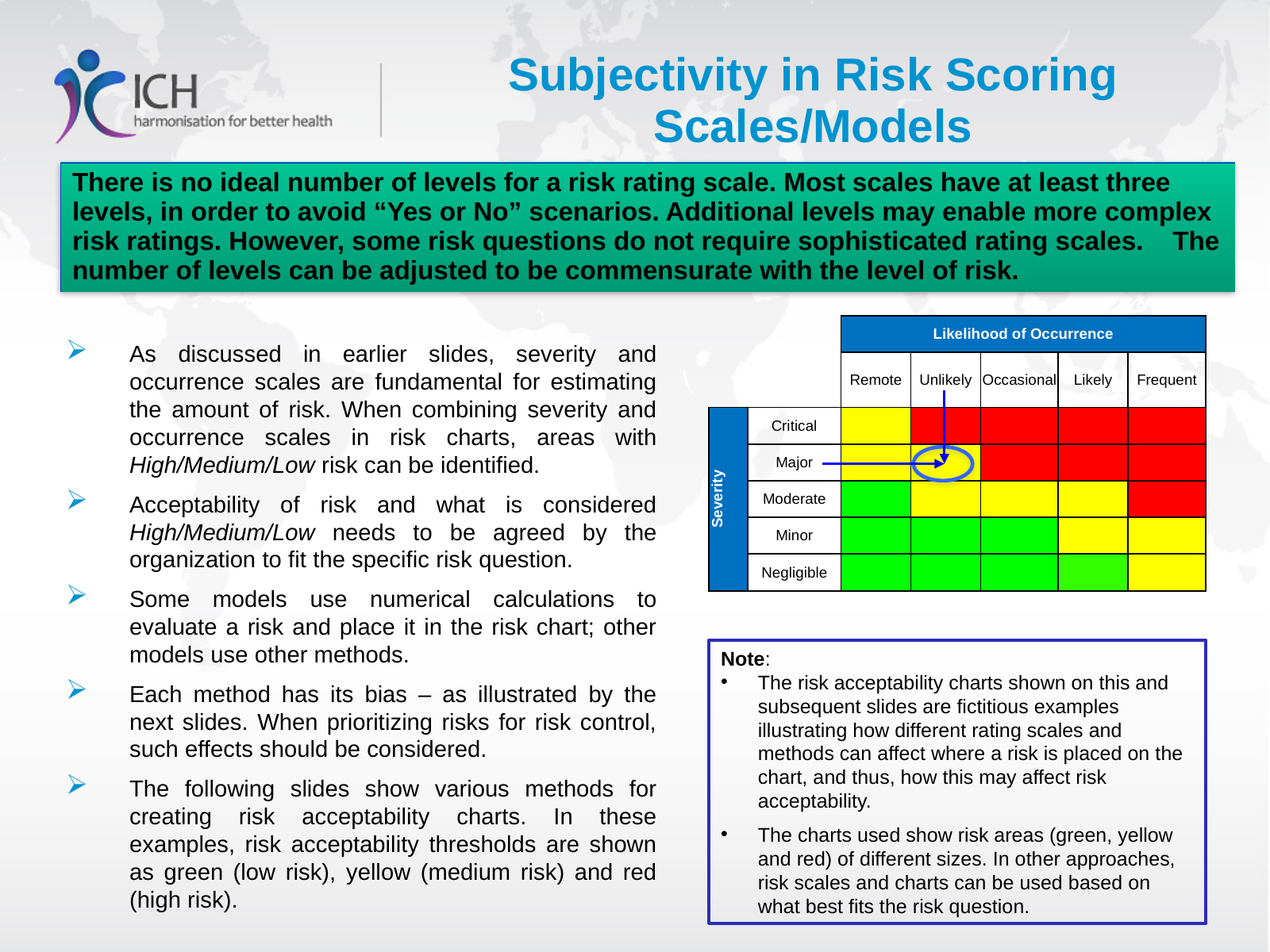

# Subjectivity in Risk Scoring Scales/Models
There is no ideal number of levels for a risk rating scale. Most scales have at least three levels, in order to avoid “Yes or No” scenarios. Additional levels may enable more complex risk ratings. However, some risk questions do not require sophisticated rating scales.    The number of levels can be adjusted to be commensurate with the level of risk.
|  |  | Likelihood of Occurrence |  |  |  |  |
| --- | --- | --- | --- | --- | --- | --- |
|  |  | Remote | Unlikely | Occasional | Likely | Frequent |
| Severity | Critical |  |  |  |  |  |
|  | Major |  |  |  |  |  |
|  | Moderate |  |  |  |  |  |
|  | Minor |  |  |  |  |  |
|  | Negligible |  |  |  |  |  |
As discussed in earlier slides, severity and occurrence scales are fundamental for estimating the amount of risk. When combining severity and occurrence scales in risk charts, areas with High/Medium/Low risk can be identified.
Acceptability of risk and what is considered High/Medium/Low needs to be agreed by the organization to fit the specific risk question.
Some models use numerical calculations to evaluate a risk and place it in the risk chart; other models use other methods.
Each method has its bias – as illustrated by the next slides. When prioritizing risks for risk control, such effects should be considered.
The following slides show various methods for creating risk acceptability charts. In these examples, risk acceptability thresholds are shown as green (low risk), yellow (medium risk) and red (high risk).

Note:
The risk acceptability charts shown on this and subsequent slides are fictitious examples illustrating how different rating scales and methods can affect where a risk is placed on the chart, and thus, how this may affect risk acceptability.
The charts used show risk areas (green, yellow and red) of different sizes. In other approaches, risk scales and charts can be used based on what best fits the risk question.